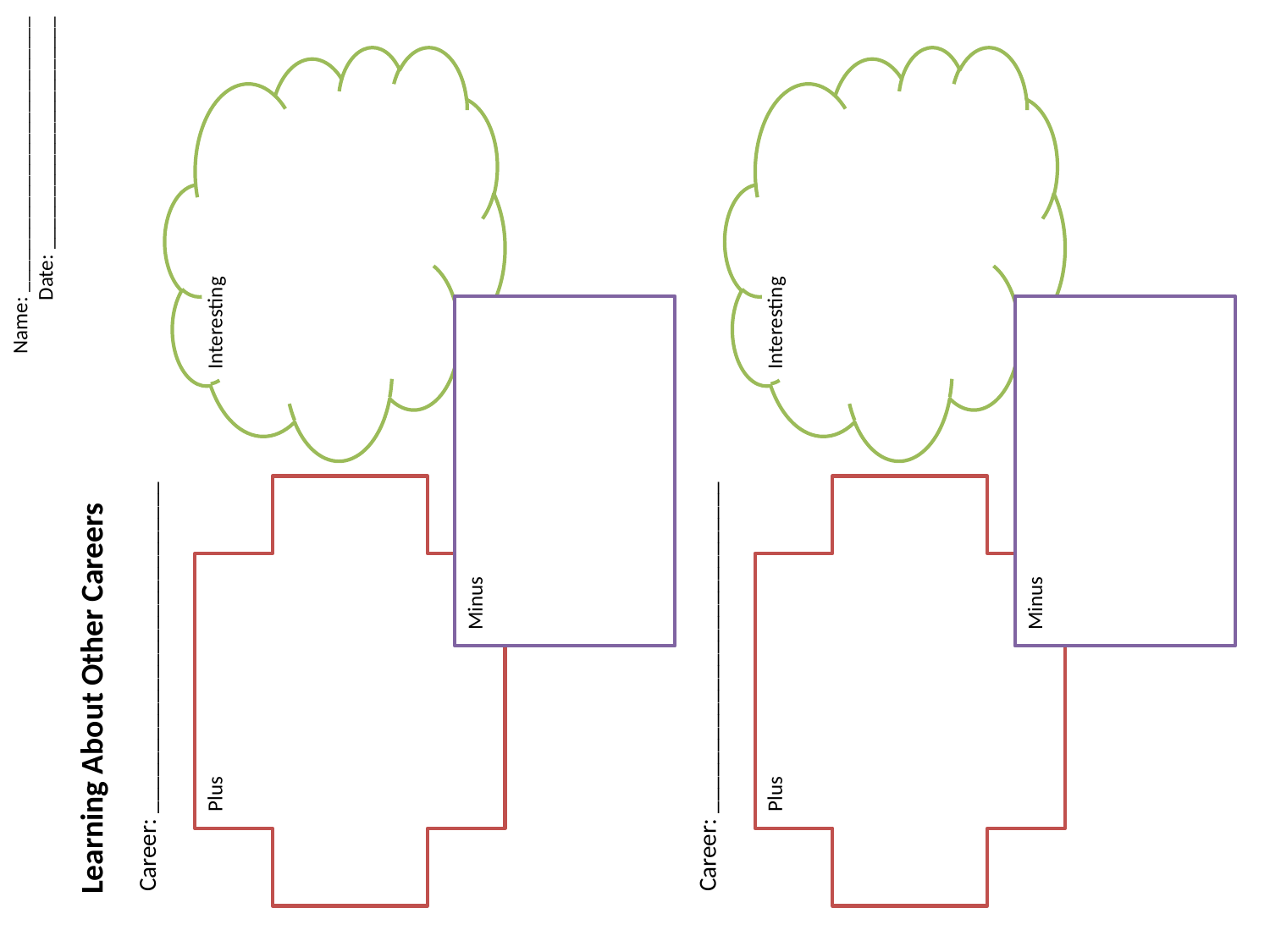

Learning About Other Careers
Name: __________________________
           Date: ______________________

Interesting
Interesting

Minus
Minus
Career: ___________________________
Career: ___________________________
Plus
Plus